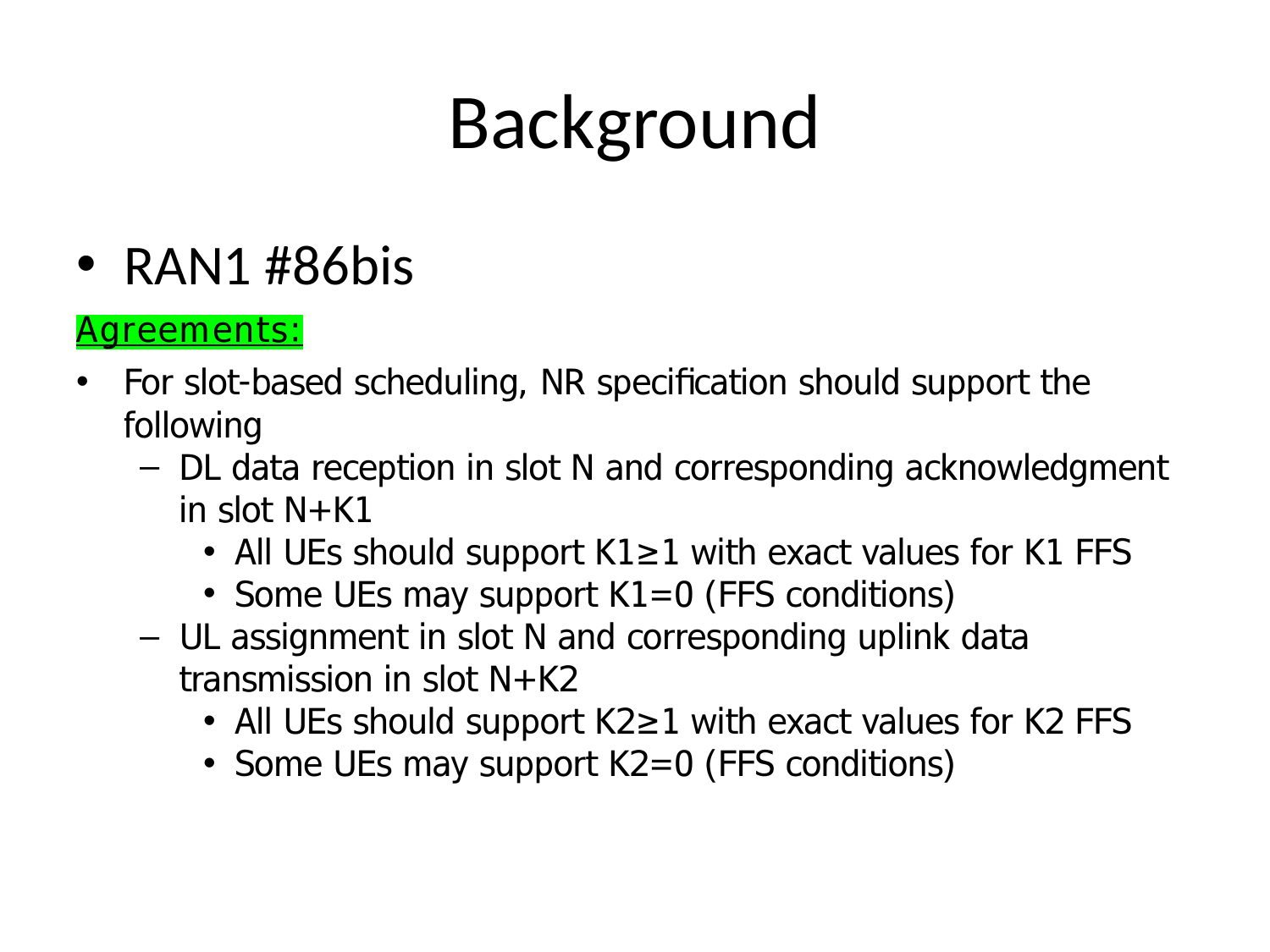

# Background
RAN1 #86bis
Agreements:
For slot-based scheduling, NR specification should support the following
DL data reception in slot N and corresponding acknowledgment in slot N+K1
All UEs should support K1≥1 with exact values for K1 FFS
Some UEs may support K1=0 (FFS conditions)
UL assignment in slot N and corresponding uplink data transmission in slot N+K2
All UEs should support K2≥1 with exact values for K2 FFS
Some UEs may support K2=0 (FFS conditions)